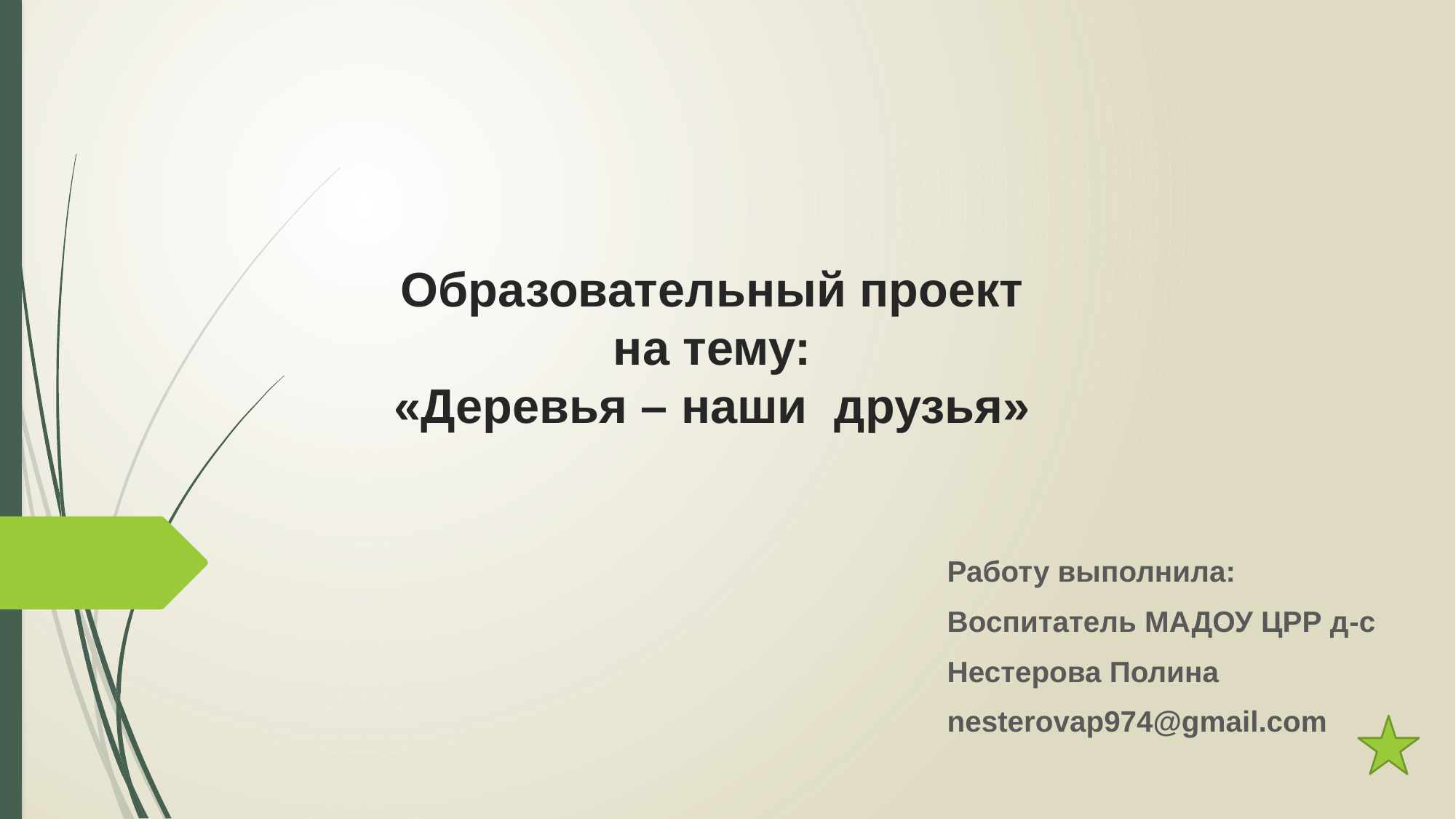

# Образовательный проект на тему: «Деревья – наши  друзья»
Работу выполнила:
Воспитатель МАДОУ ЦРР д-с
Нестерова Полина
nesterovap974@gmail.com